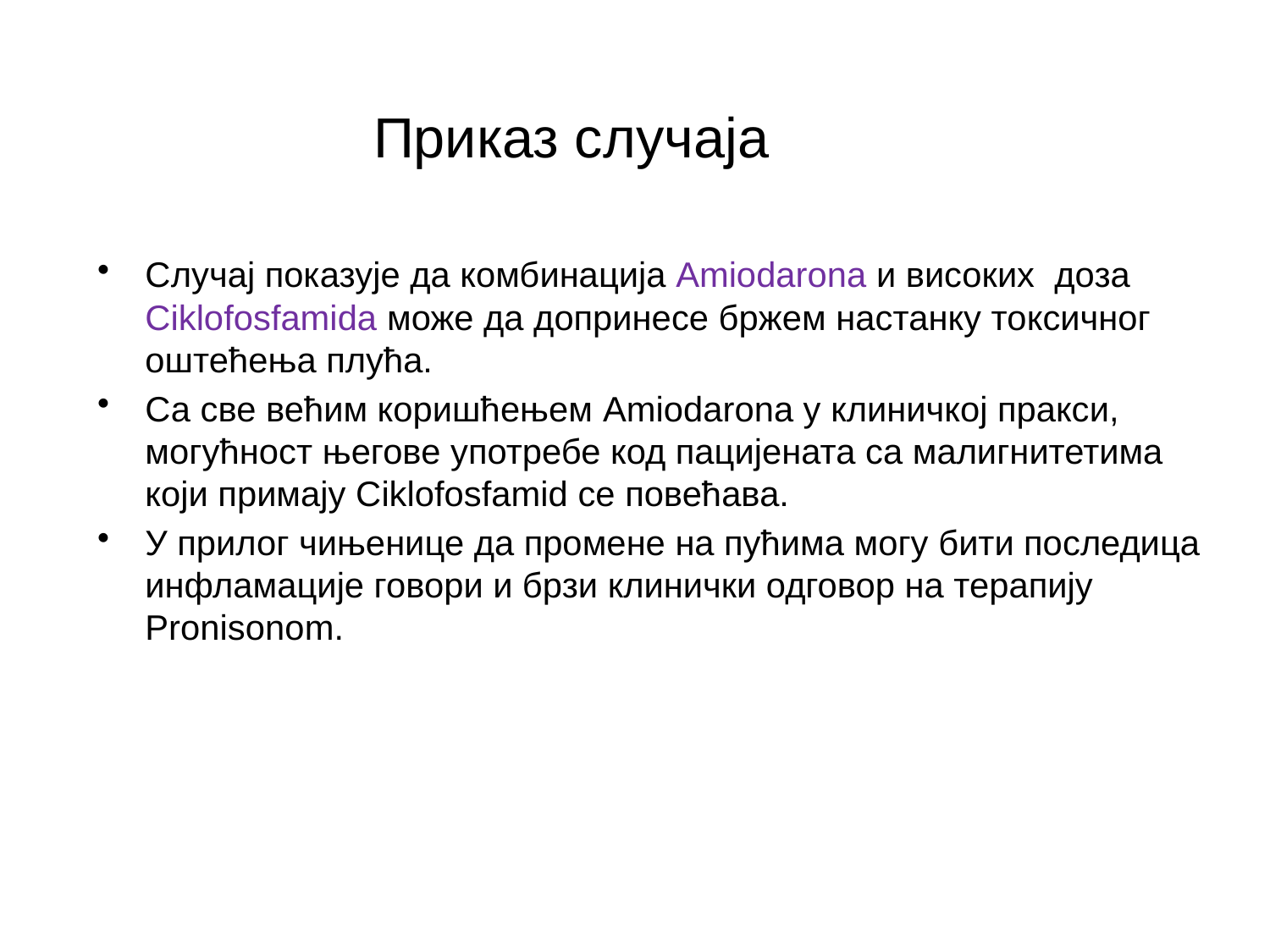

# Приказ случаја
Случај показује да комбинација Amiodarona и високих  доза Ciklofosfamida може да допринесе бржем настанку токсичног оштећења плућа.
Са све већим коришћењем Amiodarona у клиничкој пракси, могућност његове употребе код пацијената са малигнитетима који примају Ciklofosfamid се повећава.
У прилог чињенице да промене на пућима могу бити последица инфламације говори и брзи клинички одговор на терапију Pronisonоm.